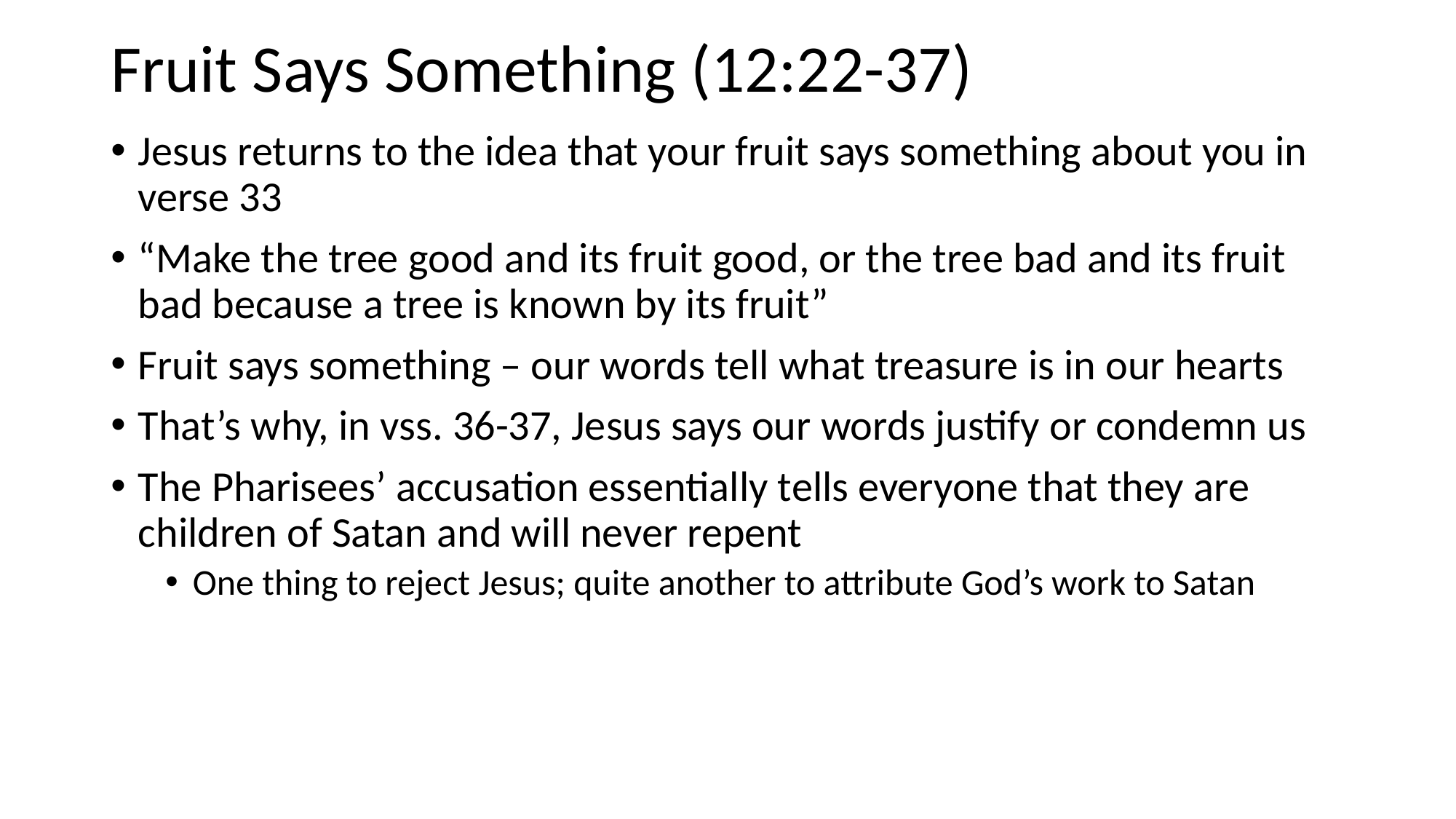

# Fruit Says Something (12:22-37)
Jesus returns to the idea that your fruit says something about you in verse 33
“Make the tree good and its fruit good, or the tree bad and its fruit bad because a tree is known by its fruit”
Fruit says something – our words tell what treasure is in our hearts
That’s why, in vss. 36-37, Jesus says our words justify or condemn us
The Pharisees’ accusation essentially tells everyone that they are children of Satan and will never repent
One thing to reject Jesus; quite another to attribute God’s work to Satan